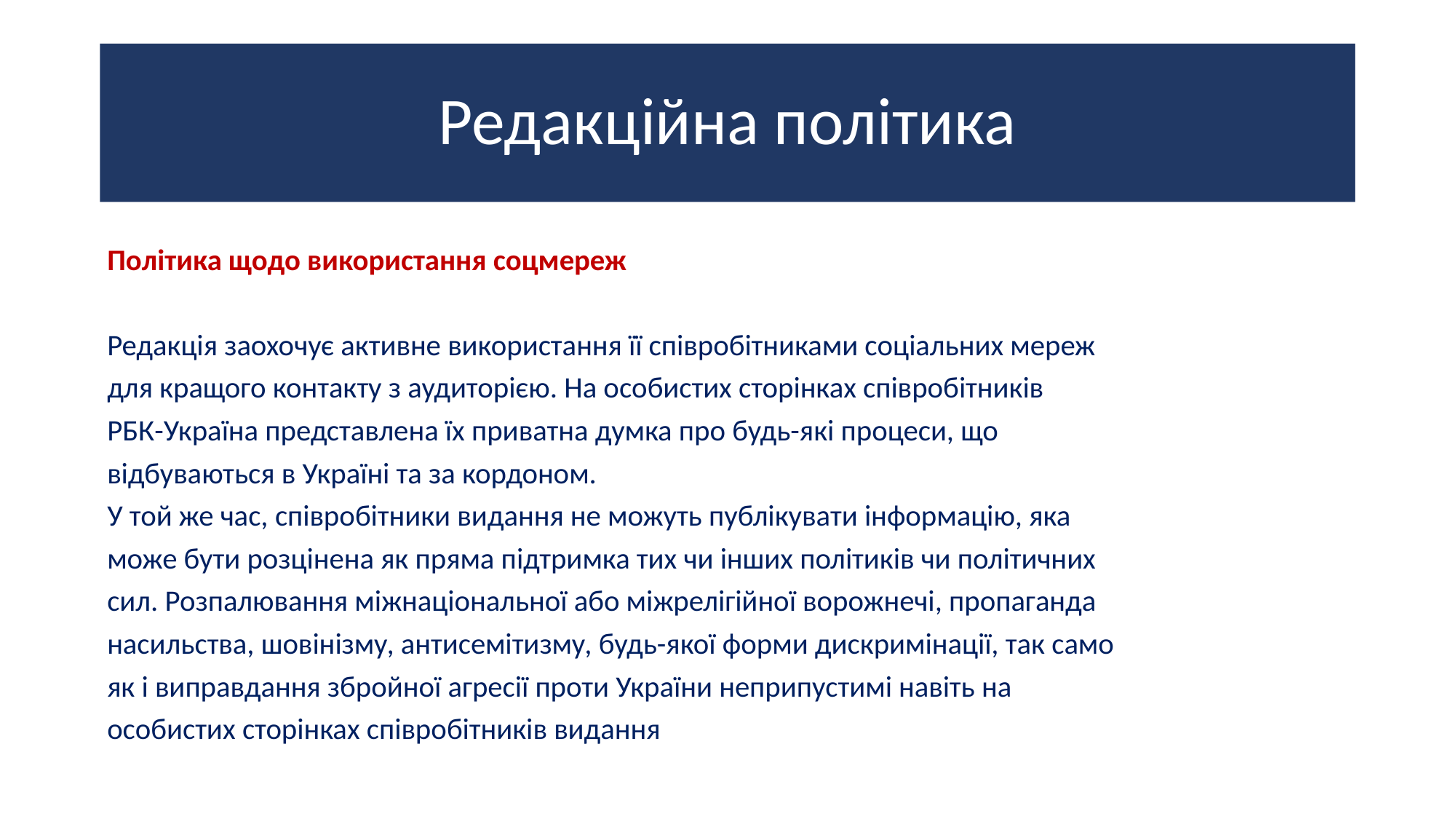

# Редакційна політика
Політика щодо використання соцмереж

Редакція заохочує активне використання її співробітниками соціальних мереж
для кращого контакту з аудиторією. На особистих сторінках співробітників
РБК-Україна представлена їх приватна думка про будь-які процеси, що
відбуваються в Україні та за кордоном.
У той же час, співробітники видання не можуть публікувати інформацію, яка
може бути розцінена як пряма підтримка тих чи інших політиків чи політичних
сил. Розпалювання міжнаціональної або міжрелігійної ворожнечі, пропаганда
насильства, шовінізму, антисемітизму, будь-якої форми дискримінації, так само
як і виправдання збройної агресії проти України неприпустимі навіть на
особистих сторінках співробітників видання